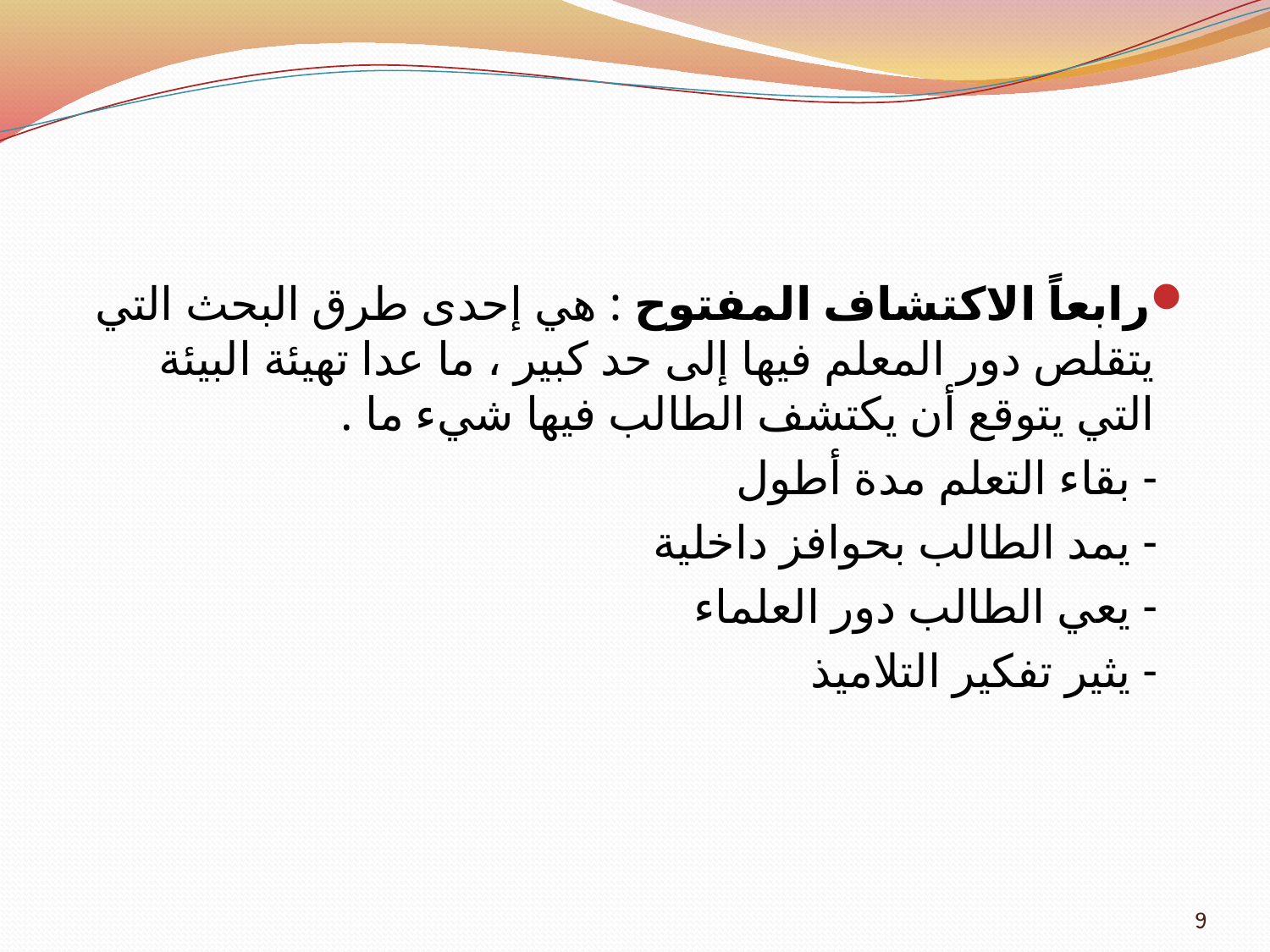

#
رابعاً الاكتشاف المفتوح : هي إحدى طرق البحث التي يتقلص دور المعلم فيها إلى حد كبير ، ما عدا تهيئة البيئة التي يتوقع أن يكتشف الطالب فيها شيء ما .
   - بقاء التعلم مدة أطول
   - يمد الطالب بحوافز داخلية
   - يعي الطالب دور العلماء
   - يثير تفكير التلاميذ
9